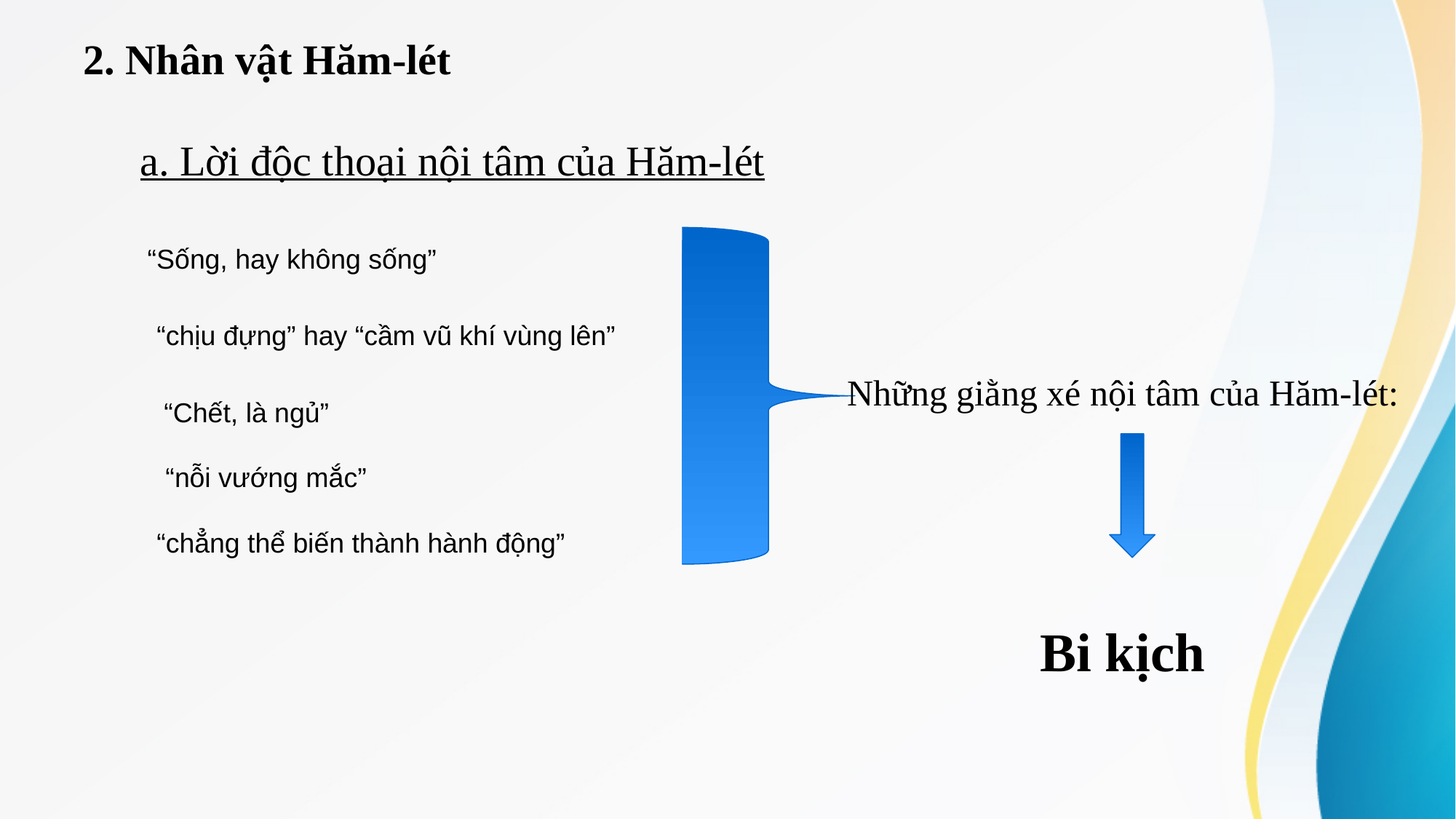

# 2. Nhân vật Hăm-lét
a. Lời độc thoại nội tâm của Hăm-lét

“Sống, hay không sống”
“chịu đựng” hay “cầm vũ khí vùng lên”
Những giằng xé nội tâm của Hăm-lét:
 “Chết, là ngủ”

“nỗi vướng mắc”
“chẳng thể biến thành hành động”
Bi kịch